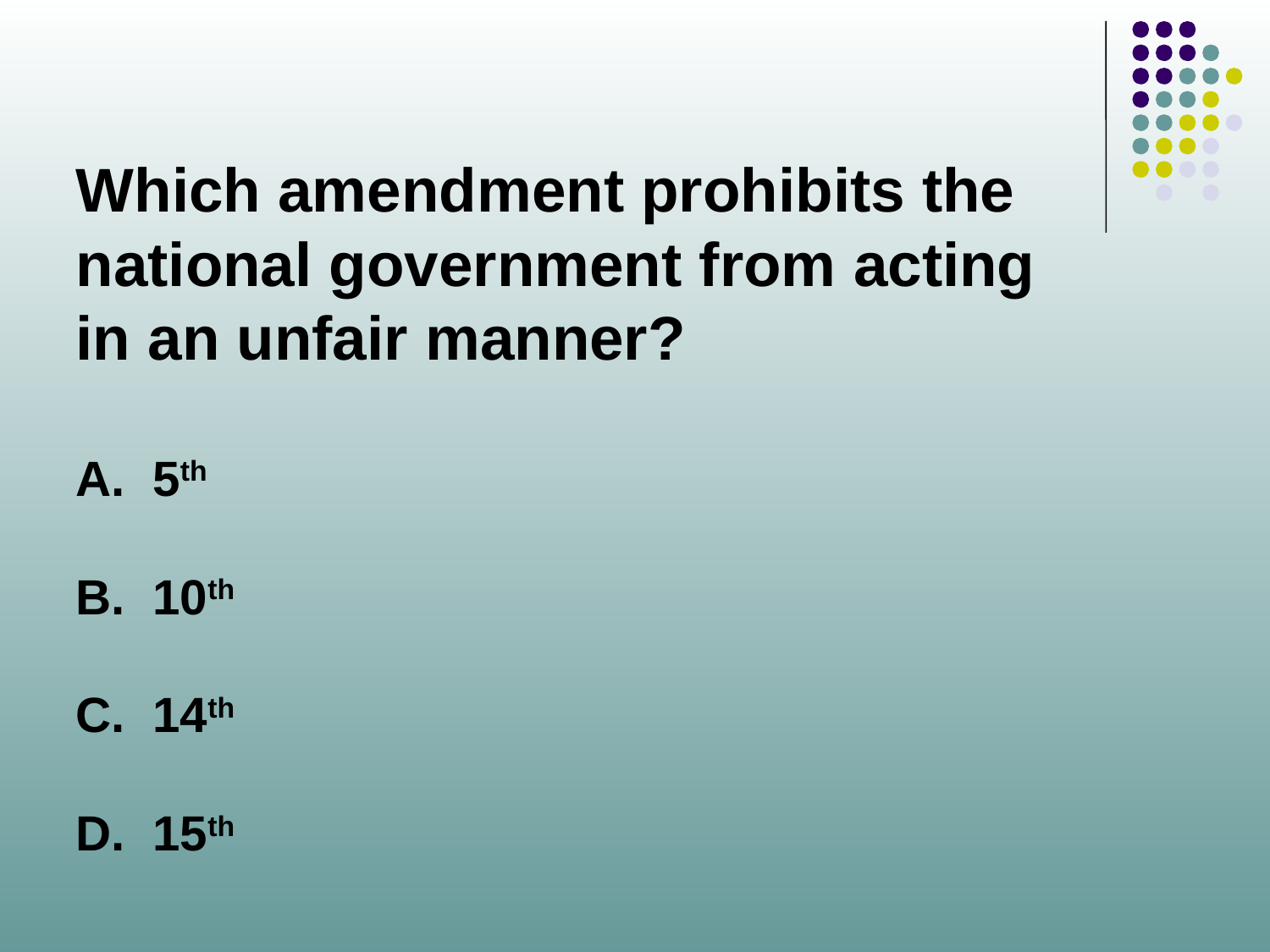

Which amendment prohibits the national government from acting in an unfair manner?
A.  5th
B.  10th
C.  14th
D.  15th